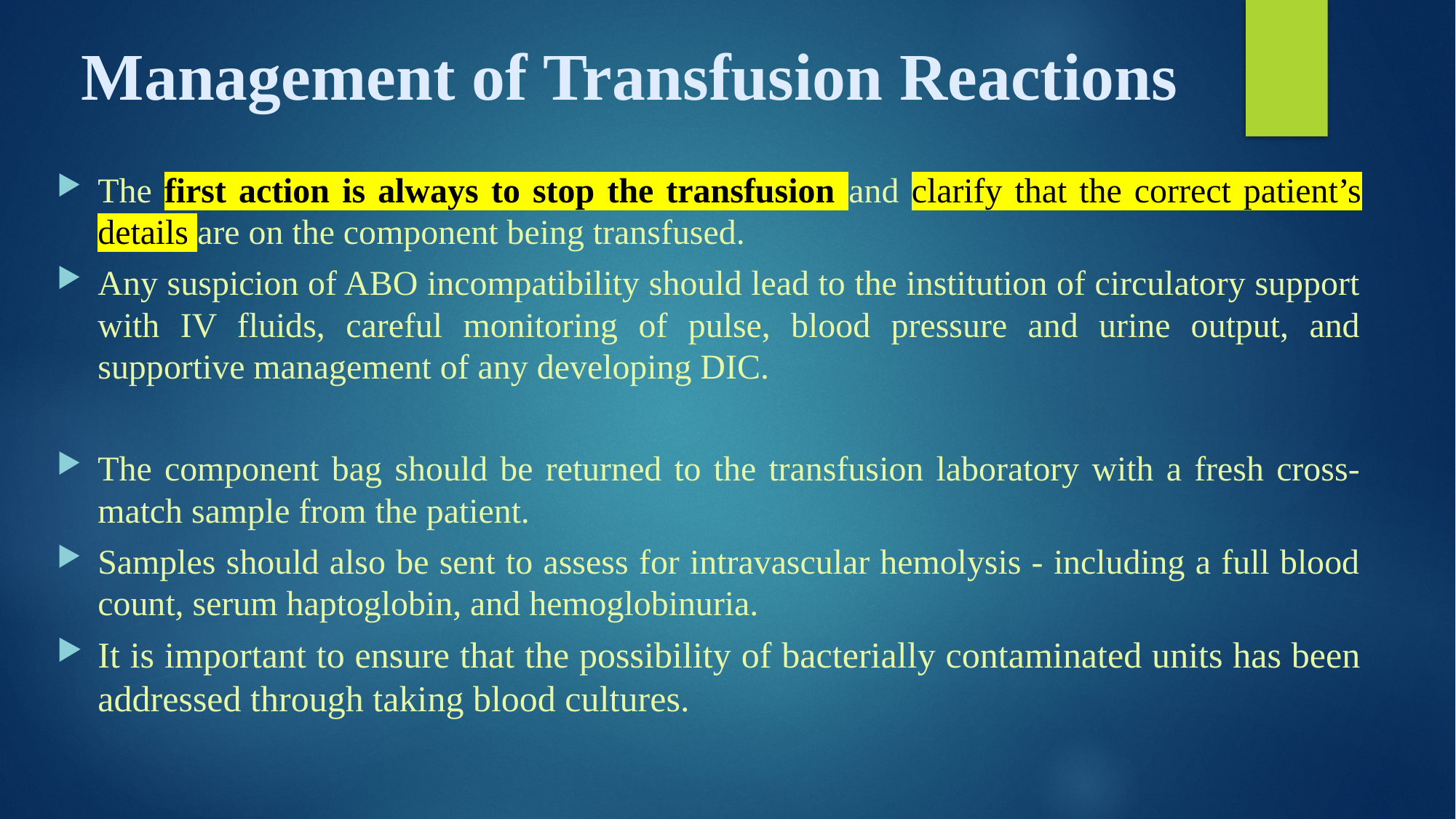

# Management of Transfusion Reactions
The first action is always to stop the transfusion and clarify that the correct patient’s details are on the component being transfused.
Any suspicion of ABO incompatibility should lead to the institution of circulatory support with IV fluids, careful monitoring of pulse, blood pressure and urine output, and supportive management of any developing DIC.

The component bag should be returned to the transfusion laboratory with a fresh cross-match sample from the patient.
Samples should also be sent to assess for intravascular hemolysis - including a full blood count, serum haptoglobin, and hemoglobinuria.
It is important to ensure that the possibility of bacterially contaminated units has been addressed through taking blood cultures.